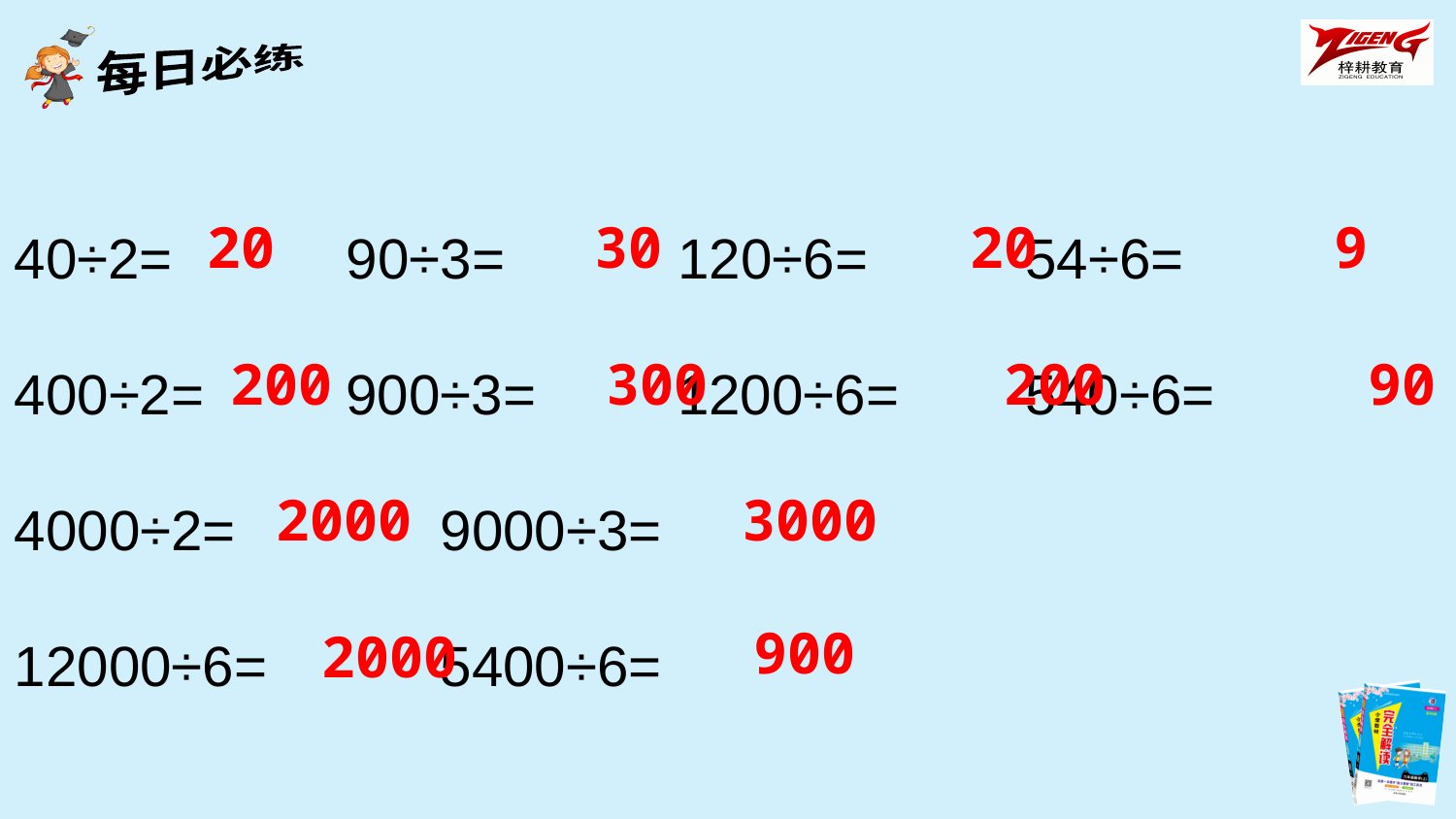

40÷2=           90÷3=           120÷6=          54÷6=
400÷2=         900÷3=         1200÷6=        540÷6=
4000÷2=             9000÷3=
12000÷6=           5400÷6=
20
30
20
9
200
300
200
90
2000
3000
900
2000